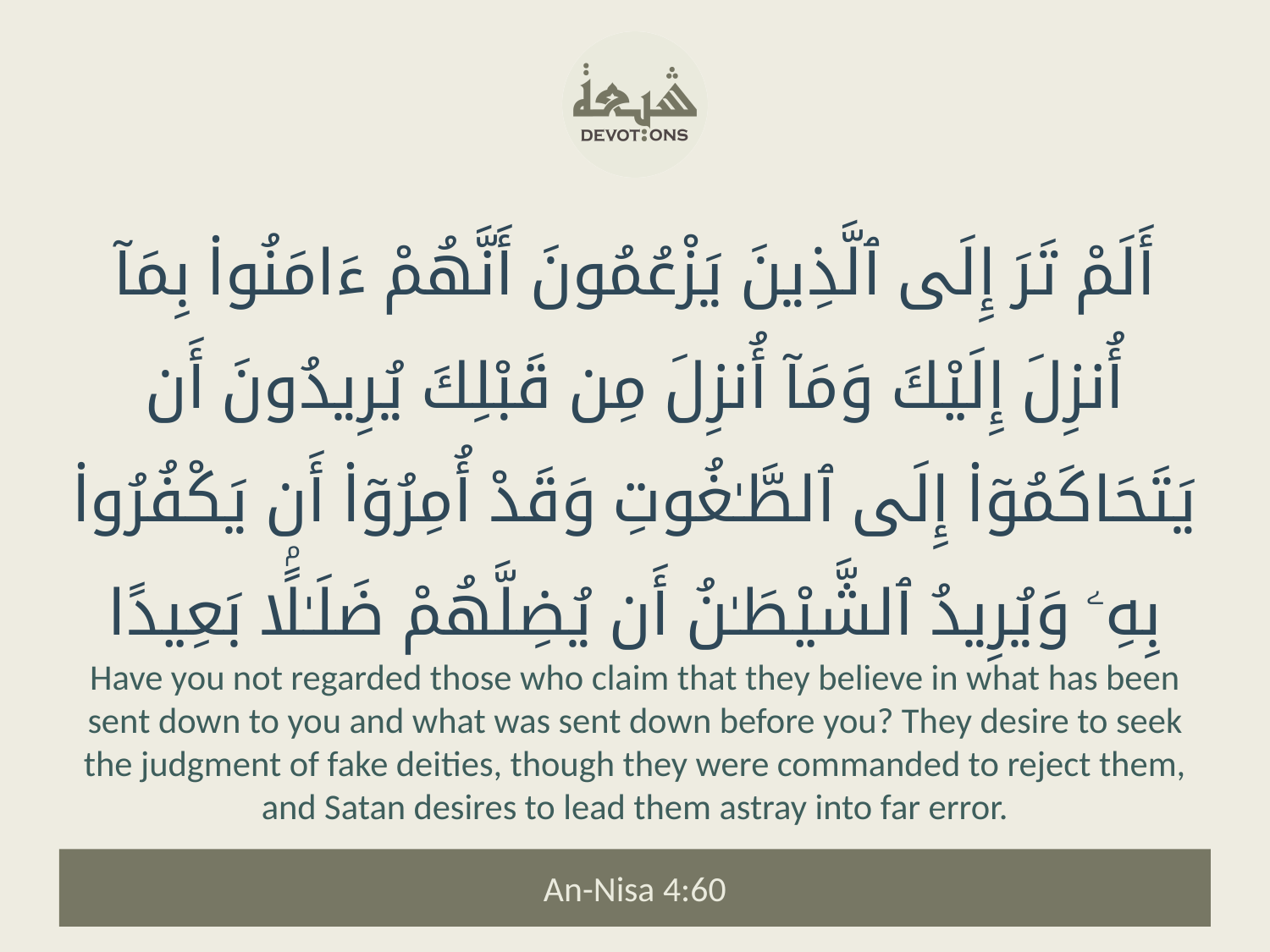

أَلَمْ تَرَ إِلَى ٱلَّذِينَ يَزْعُمُونَ أَنَّهُمْ ءَامَنُوا۟ بِمَآ أُنزِلَ إِلَيْكَ وَمَآ أُنزِلَ مِن قَبْلِكَ يُرِيدُونَ أَن يَتَحَاكَمُوٓا۟ إِلَى ٱلطَّـٰغُوتِ وَقَدْ أُمِرُوٓا۟ أَن يَكْفُرُوا۟ بِهِۦ وَيُرِيدُ ٱلشَّيْطَـٰنُ أَن يُضِلَّهُمْ ضَلَـٰلًۢا بَعِيدًا
Have you not regarded those who claim that they believe in what has been sent down to you and what was sent down before you? They desire to seek the judgment of fake deities, though they were commanded to reject them, and Satan desires to lead them astray into far error.
An-Nisa 4:60